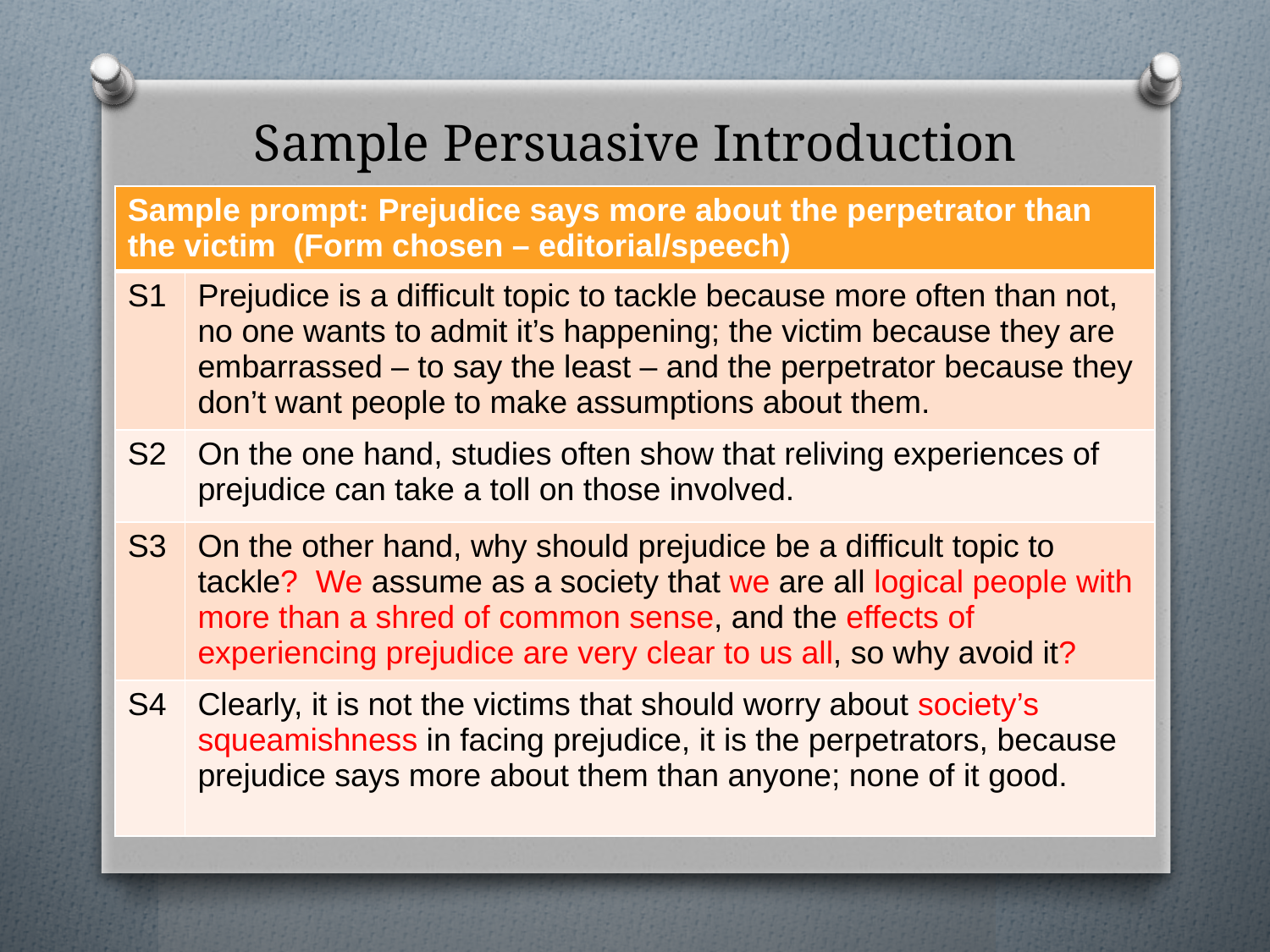

# Sample Persuasive Introduction
| Sample prompt: Prejudice says more about the perpetrator than the victim (Form chosen – editorial/speech) |  |
| --- | --- |
| S1 | Prejudice is a difficult topic to tackle because more often than not, no one wants to admit it’s happening; the victim because they are embarrassed – to say the least – and the perpetrator because they don’t want people to make assumptions about them. |
| S2 | On the one hand, studies often show that reliving experiences of prejudice can take a toll on those involved. |
| S3 | On the other hand, why should prejudice be a difficult topic to tackle? We assume as a society that we are all logical people with more than a shred of common sense, and the effects of experiencing prejudice are very clear to us all, so why avoid it? |
| S4 | Clearly, it is not the victims that should worry about society’s squeamishness in facing prejudice, it is the perpetrators, because prejudice says more about them than anyone; none of it good. |